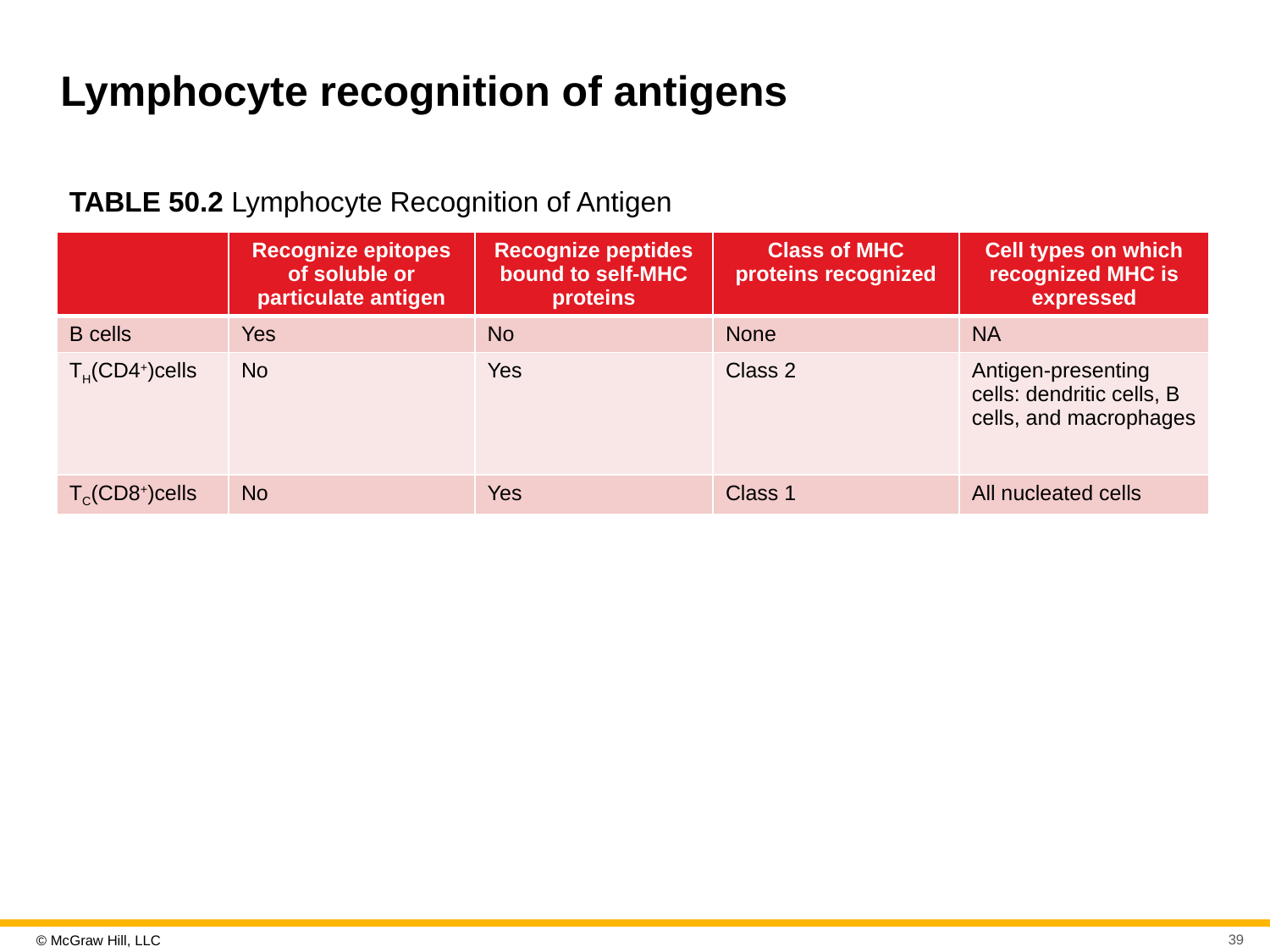

# Lymphocyte recognition of antigens
TABLE 50.2 Lymphocyte Recognition of Antigen
|  | Recognize epitopes of soluble or particulate antigen | Recognize peptides bound to self-MHC proteins | Class of MHC proteins recognized | Cell types on which recognized MHC is expressed |
| --- | --- | --- | --- | --- |
| B cells | Yes | No | None | NA |
| TH(CD4+)cells | No | Yes | Class 2 | Antigen-presenting cells: dendritic cells, B cells, and macrophages |
| TC(CD8+)cells | No | Yes | Class 1 | All nucleated cells |
A table shows the Lymphocyte recognition of antigen.
39